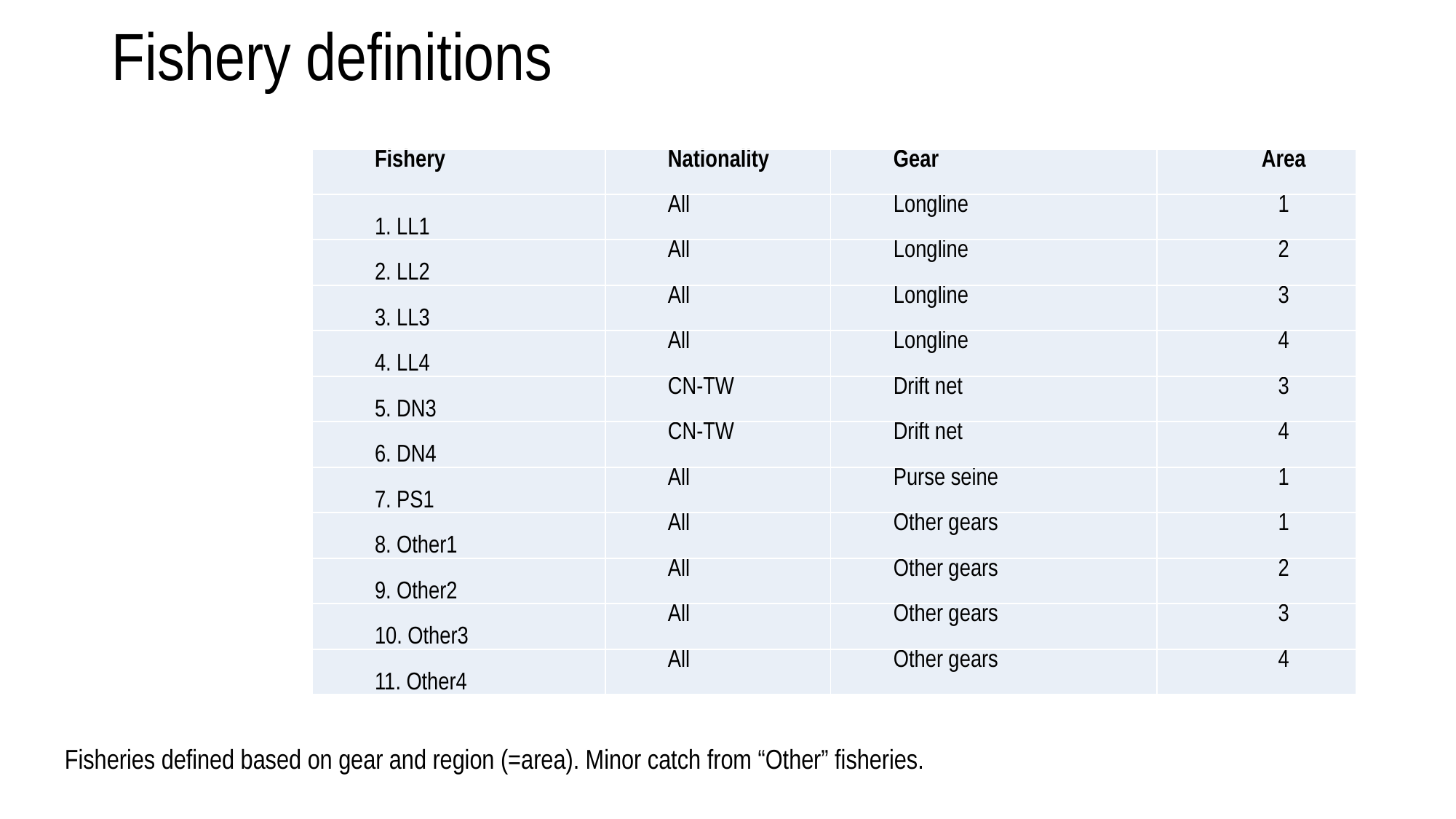

Fishery definitions
| Fishery | Nationality | Gear | Area |
| --- | --- | --- | --- |
| 1. LL1 | All | Longline | 1 |
| 2. LL2 | All | Longline | 2 |
| 3. LL3 | All | Longline | 3 |
| 4. LL4 | All | Longline | 4 |
| 5. DN3 | CN-TW | Drift net | 3 |
| 6. DN4 | CN-TW | Drift net | 4 |
| 7. PS1 | All | Purse seine | 1 |
| 8. Other1 | All | Other gears | 1 |
| 9. Other2 | All | Other gears | 2 |
| 10. Other3 | All | Other gears | 3 |
| 11. Other4 | All | Other gears | 4 |
Fisheries defined based on gear and region (=area). Minor catch from “Other” fisheries.